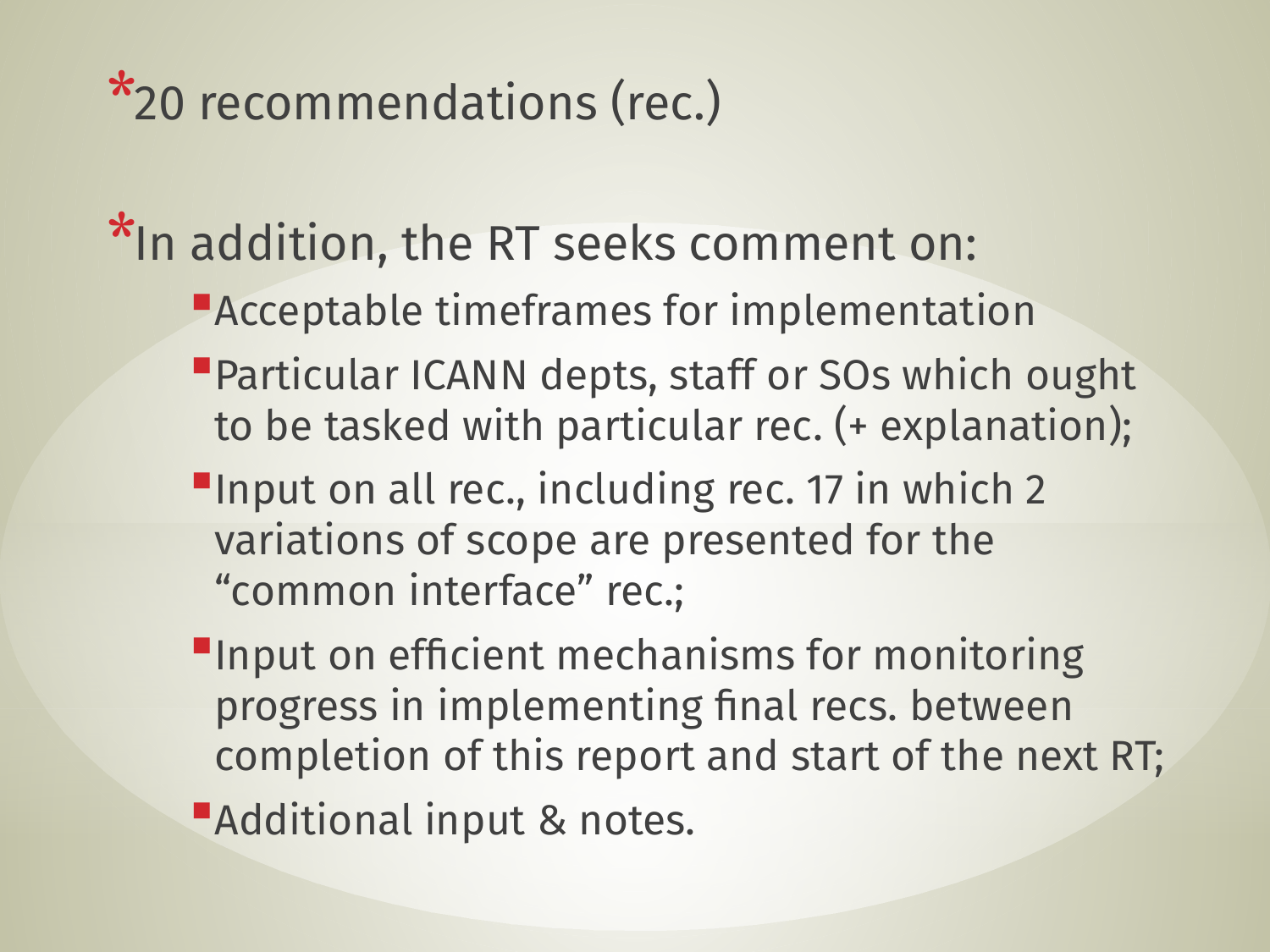

20 recommendations (rec.)

In addition, the RT seeks comment on:
Acceptable timeframes for implementation
Particular ICANN depts, staff or SOs which ought to be tasked with particular rec. (+ explanation);
Input on all rec., including rec. 17 in which 2 variations of scope are presented for the “common interface” rec.;
Input on efficient mechanisms for monitoring progress in implementing final recs. between completion of this report and start of the next RT;
Additional input & notes.